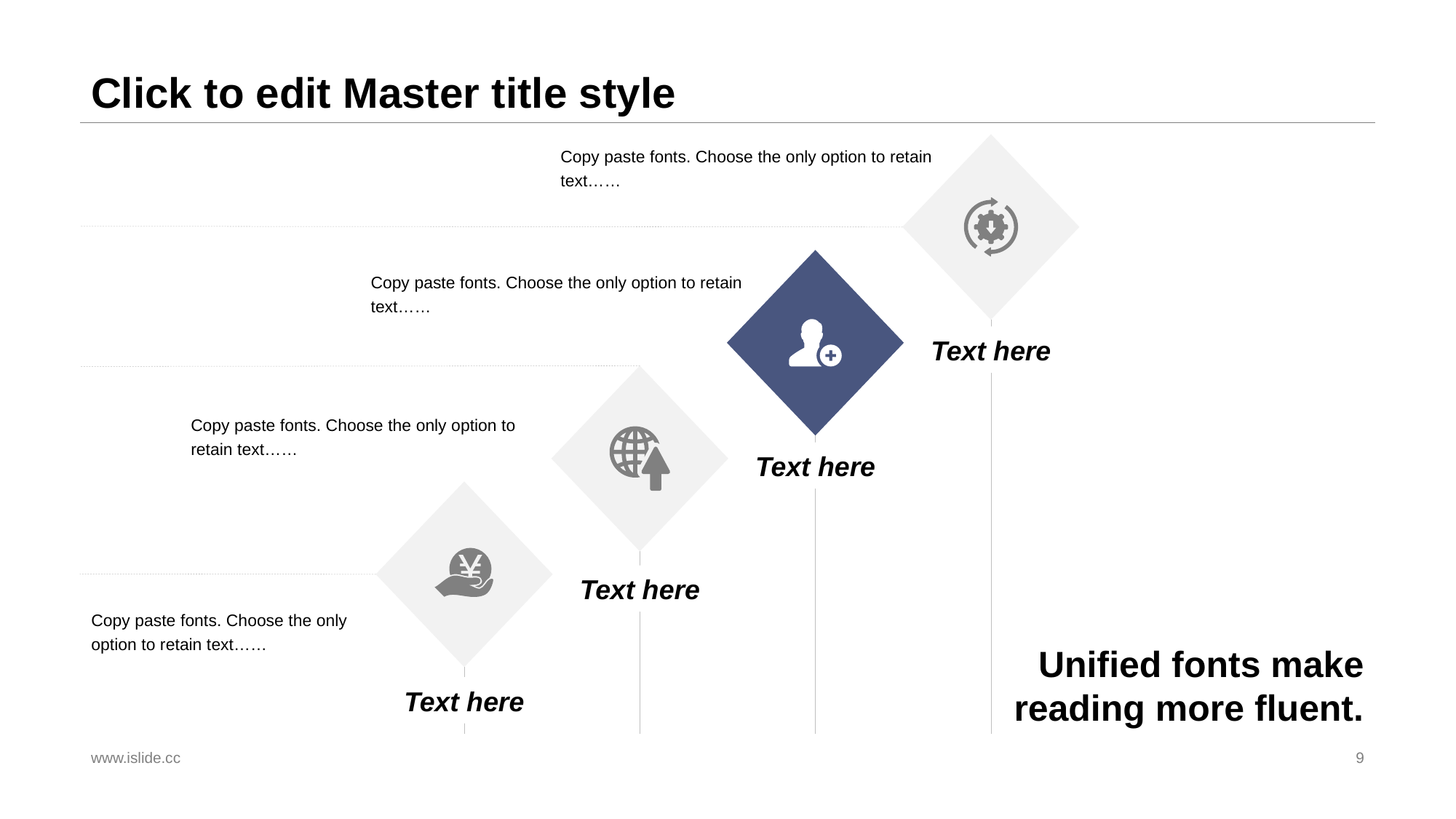

# Click to edit Master title style

Copy paste fonts. Choose the only option to retain text……

Copy paste fonts. Choose the only option to retain text……
Text here

Copy paste fonts. Choose the only option to retain text……
Text here

Text here
Copy paste fonts. Choose the only option to retain text……
Unified fonts make
reading more fluent.
Text here
www.islide.cc
9